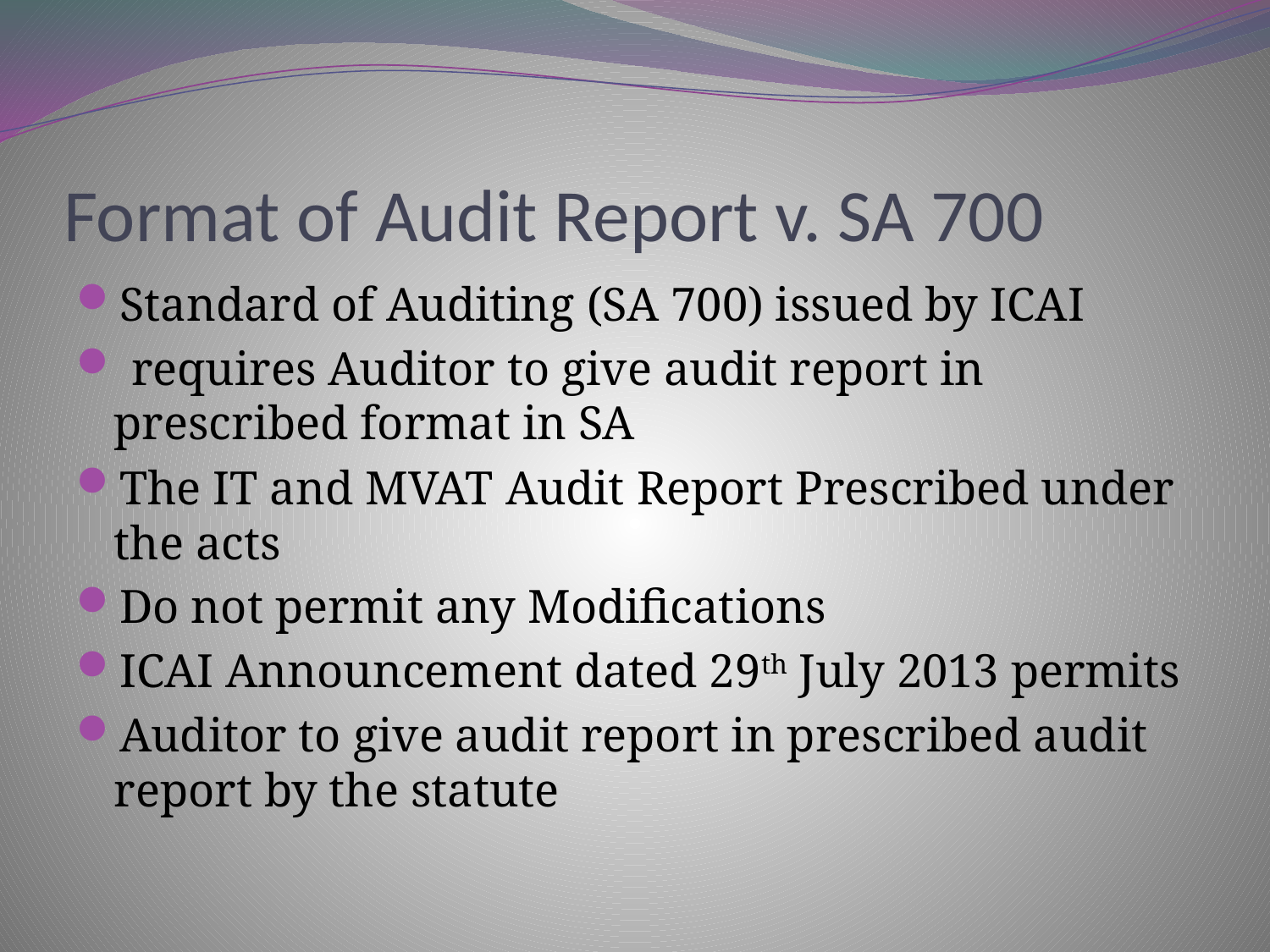

# Format of Audit Report v. SA 700
Standard of Auditing (SA 700) issued by ICAI
 requires Auditor to give audit report in prescribed format in SA
The IT and MVAT Audit Report Prescribed under the acts
Do not permit any Modifications
ICAI Announcement dated 29th July 2013 permits
Auditor to give audit report in prescribed audit report by the statute